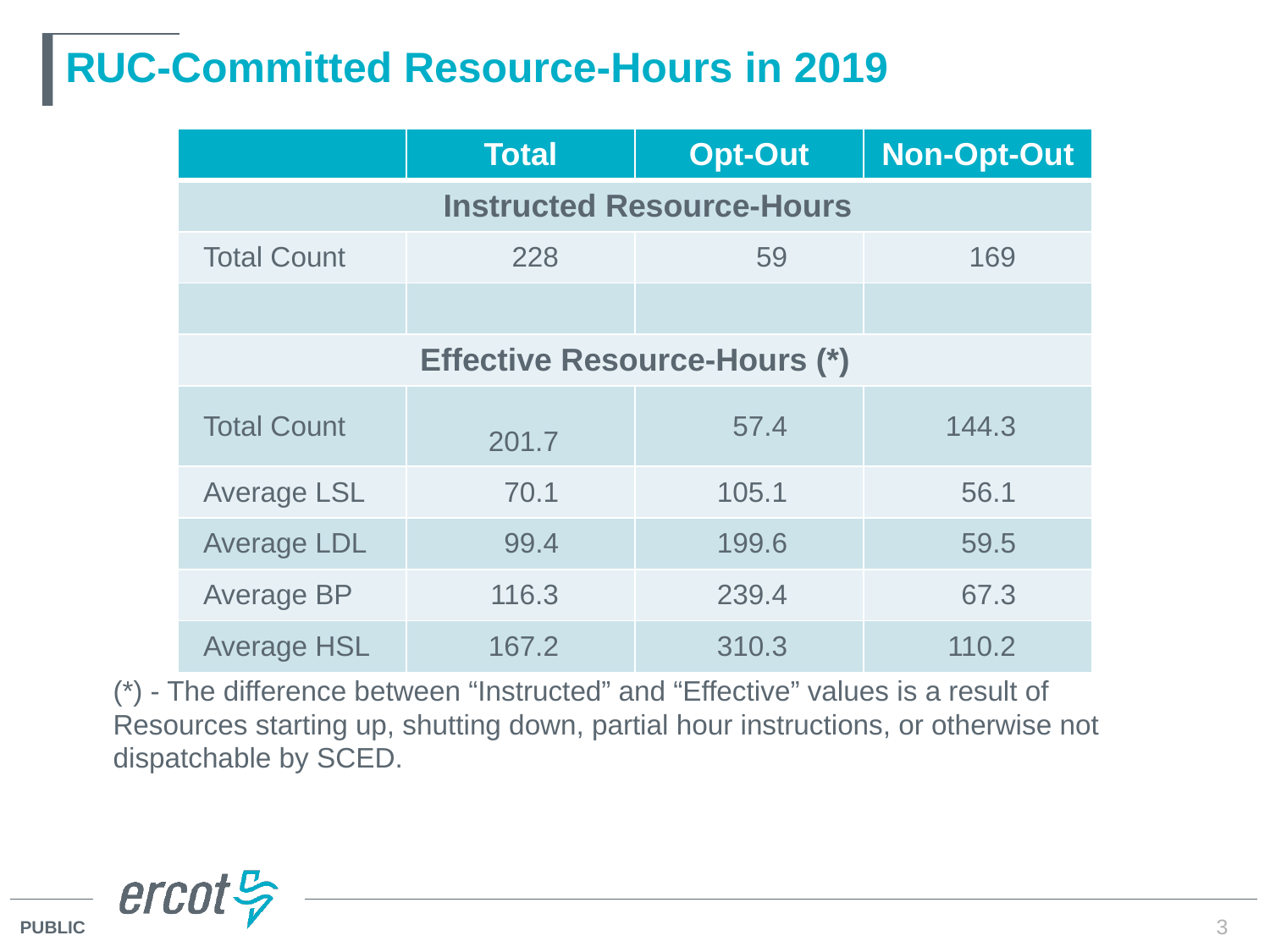

# RUC-Committed Resource-Hours in 2019
|  | Total | Opt-Out | Non-Opt-Out |
| --- | --- | --- | --- |
| Instructed Resource-Hours |  |  |  |
| Total Count | 228 | 59 | 169 |
|  |  |  |  |
| Effective Resource-Hours (\*) |  |  |  |
| Total Count | 201.7 | 57.4 | 144.3 |
| Average LSL | 70.1 | 105.1 | 56.1 |
| Average LDL | 99.4 | 199.6 | 59.5 |
| Average BP | 116.3 | 239.4 | 67.3 |
| Average HSL | 167.2 | 310.3 | 110.2 |
(*) - The difference between “Instructed” and “Effective” values is a result of Resources starting up, shutting down, partial hour instructions, or otherwise not dispatchable by SCED.
3